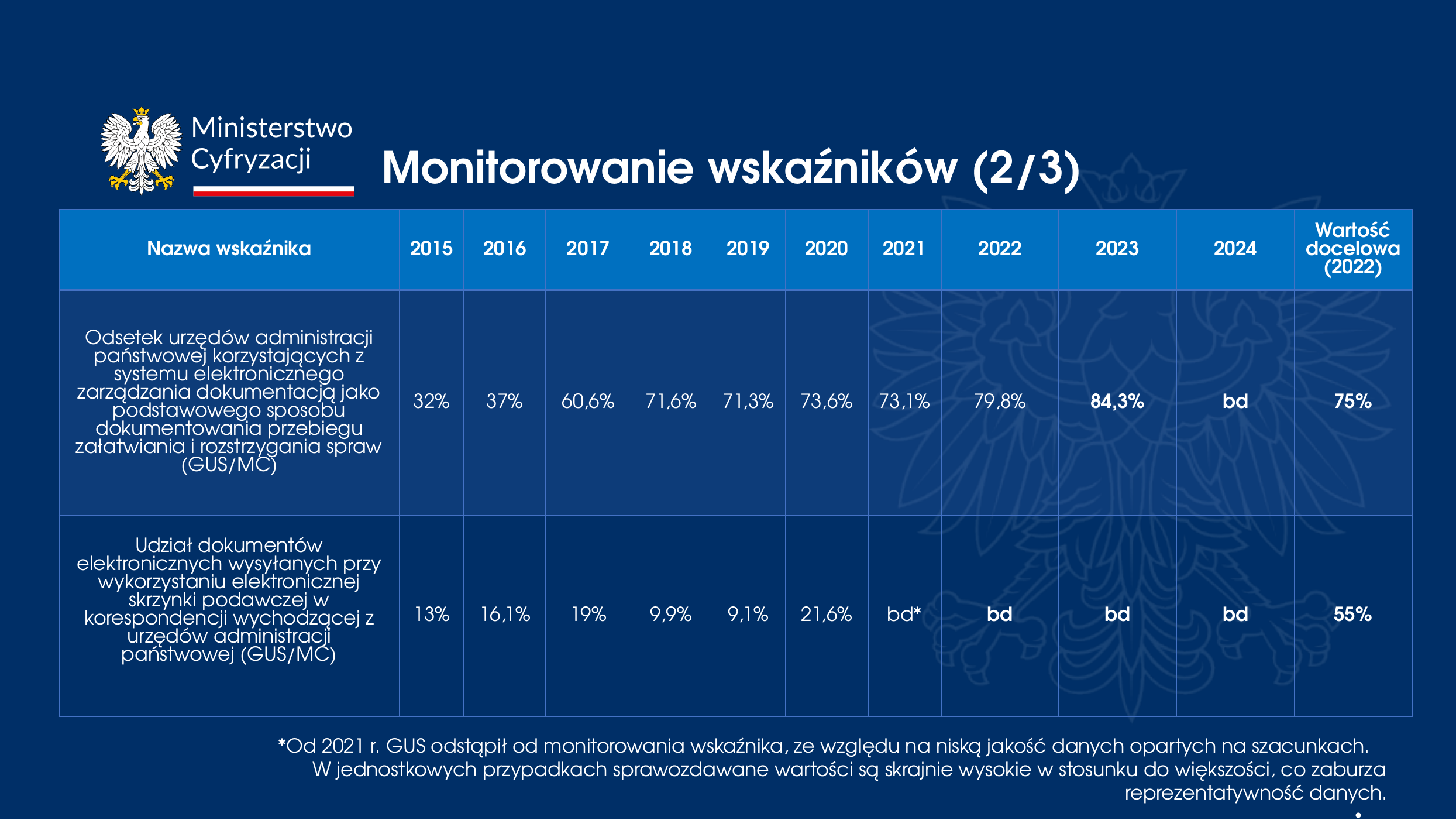

# Monitorowanie wskaźników (2/3)

| Nazwa wskaźnika | 2015 | 2016 | 2017 | 2018 | 2019 | 2020 | 2021 | 2022 | 2023 | 2024 | Wartość docelowa (2022) |
| --- | --- | --- | --- | --- | --- | --- | --- | --- | --- | --- | --- |
| Odsetek urzędów administracji państwowej korzystających z systemu elektronicznego zarządzania dokumentacją jako podstawowego sposobu dokumentowania przebiegu załatwiania i rozstrzygania spraw (GUS/MC) | 32% | 37% | 60,6% | 71,6% | 71,3% | 73,6% | 73,1% | 79,8% | 84,3% | bd | 75% |
| Udział dokumentów elektronicznych wysyłanych przy wykorzystaniu elektronicznej skrzynki podawczej w korespondencji wychodzącej z urzędów administracji państwowej (GUS/MC) | 13% | 16,1% | 19% | 9,9% | 9,1% | 21,6% | bd\* | bd | bd | bd | 55% |
*Od 2021 r. GUS odstąpił od monitorowania wskaźnika, ze względu na niską jakość danych opartych na szacunkach.
W jednostkowych przypadkach sprawozdawane wartości są skrajnie wysokie w stosunku do większości, co zaburza reprezentatywność danych.